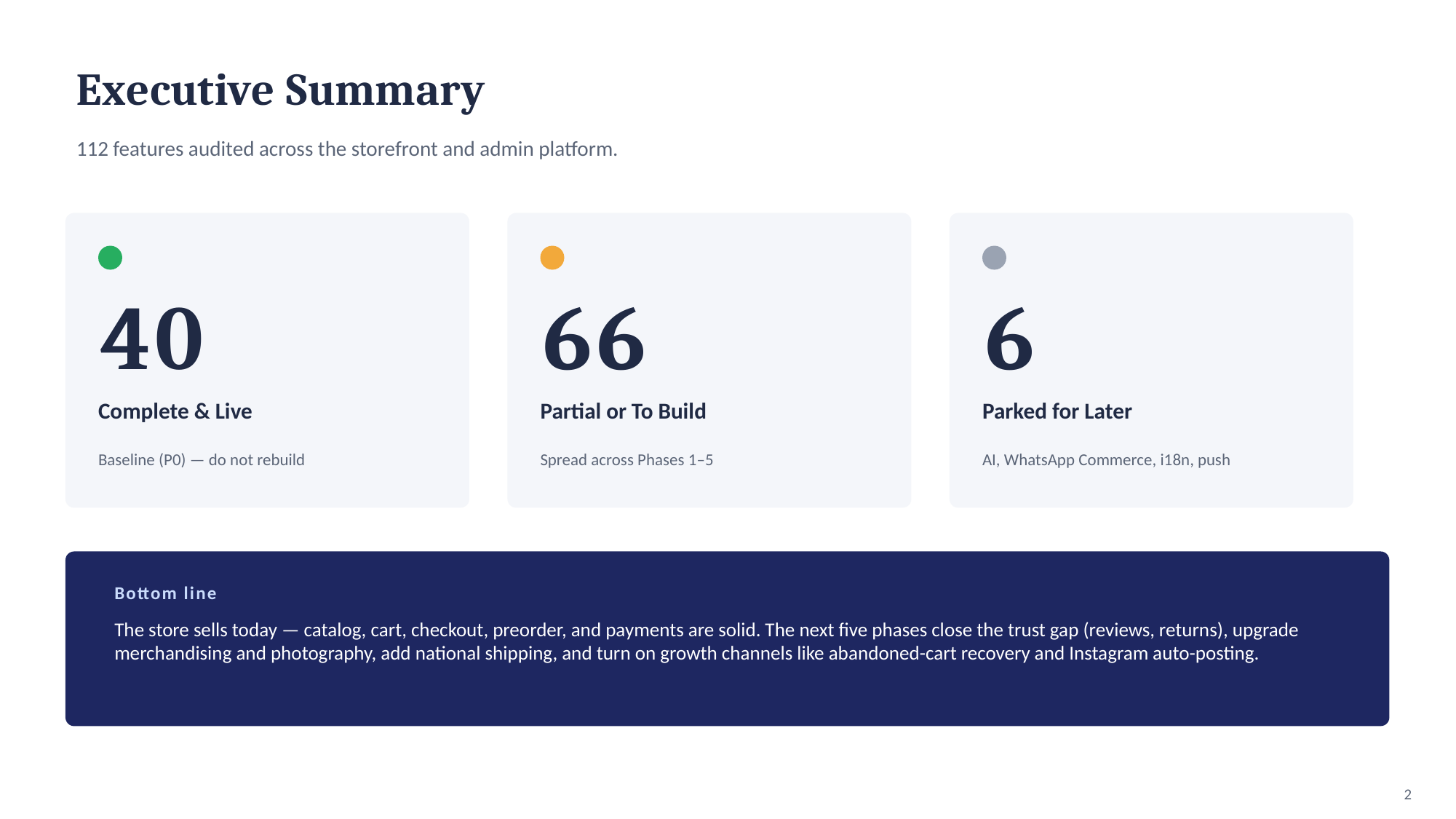

Executive Summary
112 features audited across the storefront and admin platform.

40
66
6
Complete & Live
Partial or To Build
Parked for Later
Baseline (P0) — do not rebuild
Spread across Phases 1–5
AI, WhatsApp Commerce, i18n, push

Bottom line
The store sells today — catalog, cart, checkout, preorder, and payments are solid. The next five phases close the trust gap (reviews, returns), upgrade merchandising and photography, add national shipping, and turn on growth channels like abandoned-cart recovery and Instagram auto-posting.
2